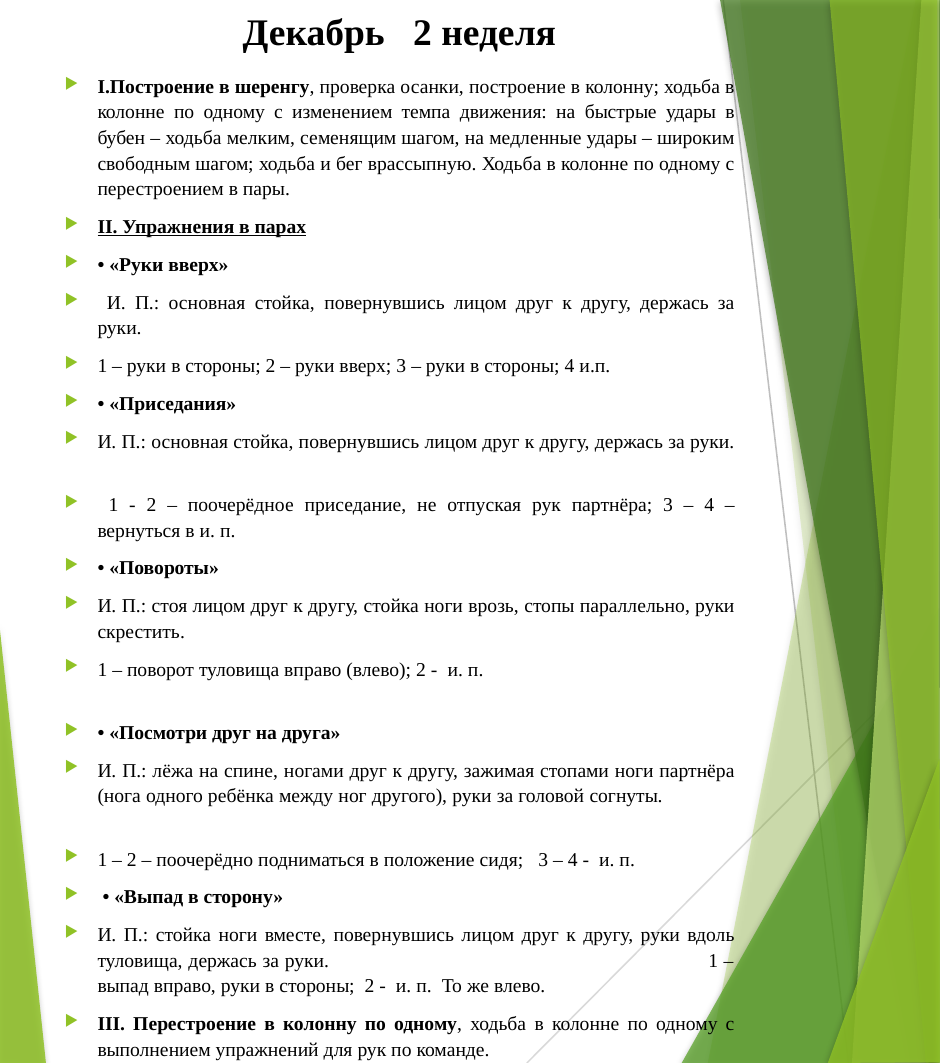

# Декабрь   2 неделя
I.Построение в шеренгу, проверка осанки, построение в колонну; ходьба в колонне по одному с изменением темпа движения: на быстрые удары в бубен – ходьба мелким, семенящим шагом, на медленные удары – широким свободным шагом; ходьба и бег врассыпную. Ходьба в колонне по одному с перестроением в пары.
II. Упражнения в парах
• «Руки вверх»
 И. П.: основная стойка, повернувшись лицом друг к другу, держась за руки.
1 – руки в стороны; 2 – руки вверх; 3 – руки в стороны; 4 и.п.
• «Приседания»
И. П.: основная стойка, повернувшись лицом друг к другу, держась за руки.
 1 - 2 – поочерёдное приседание, не отпуская рук партнёра; 3 – 4 – вернуться в и. п.
• «Повороты»
И. П.: стоя лицом друг к другу, стойка ноги врозь, стопы параллельно, руки скрестить.
1 – поворот туловища вправо (влево); 2 -  и. п.
• «Посмотри друг на друга»
И. П.: лёжа на спине, ногами друг к другу, зажимая стопами ноги партнёра (нога одного ребёнка между ног другого), руки за головой согнуты.
1 – 2 – поочерёдно подниматься в положение сидя;   3 – 4 -  и. п.
 • «Выпад в сторону»
И. П.: стойка ноги вместе, повернувшись лицом друг к другу, руки вдоль туловища, держась за руки.                                                                  1 – выпад вправо, руки в стороны;  2 -  и. п.  То же влево.
III. Перестроение в колонну по одному, ходьба в колонне по одному с выполнением упражнений для рук по команде.